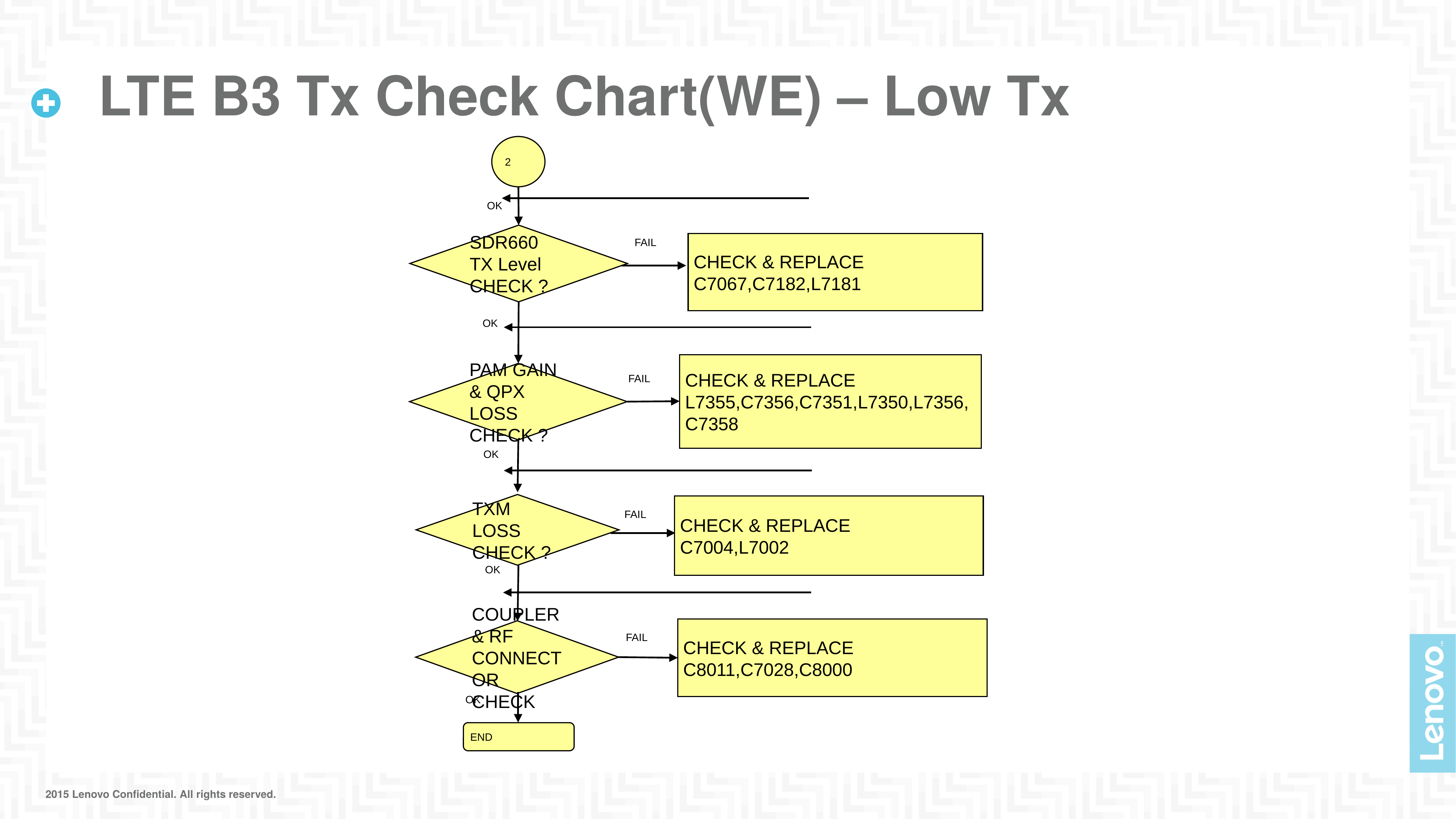

# LTE B3 Tx Check Chart(WE) – Low Tx
2
OK
SDR660
TX Level
CHECK ?
FAIL
CHECK & REPLACE
C7067,C7182,L7181
OK
CHECK & REPLACE
L7355,C7356,C7351,L7350,L7356,C7358
PAM GAIN & QPX LOSS
CHECK ?
FAIL
OK
TXM LOSS
CHECK ?
CHECK & REPLACE
C7004,L7002
FAIL
OK
CHECK & REPLACE
C8011,C7028,C8000
COUPLER & RF CONNECTOR
CHECK
FAIL
OK
END